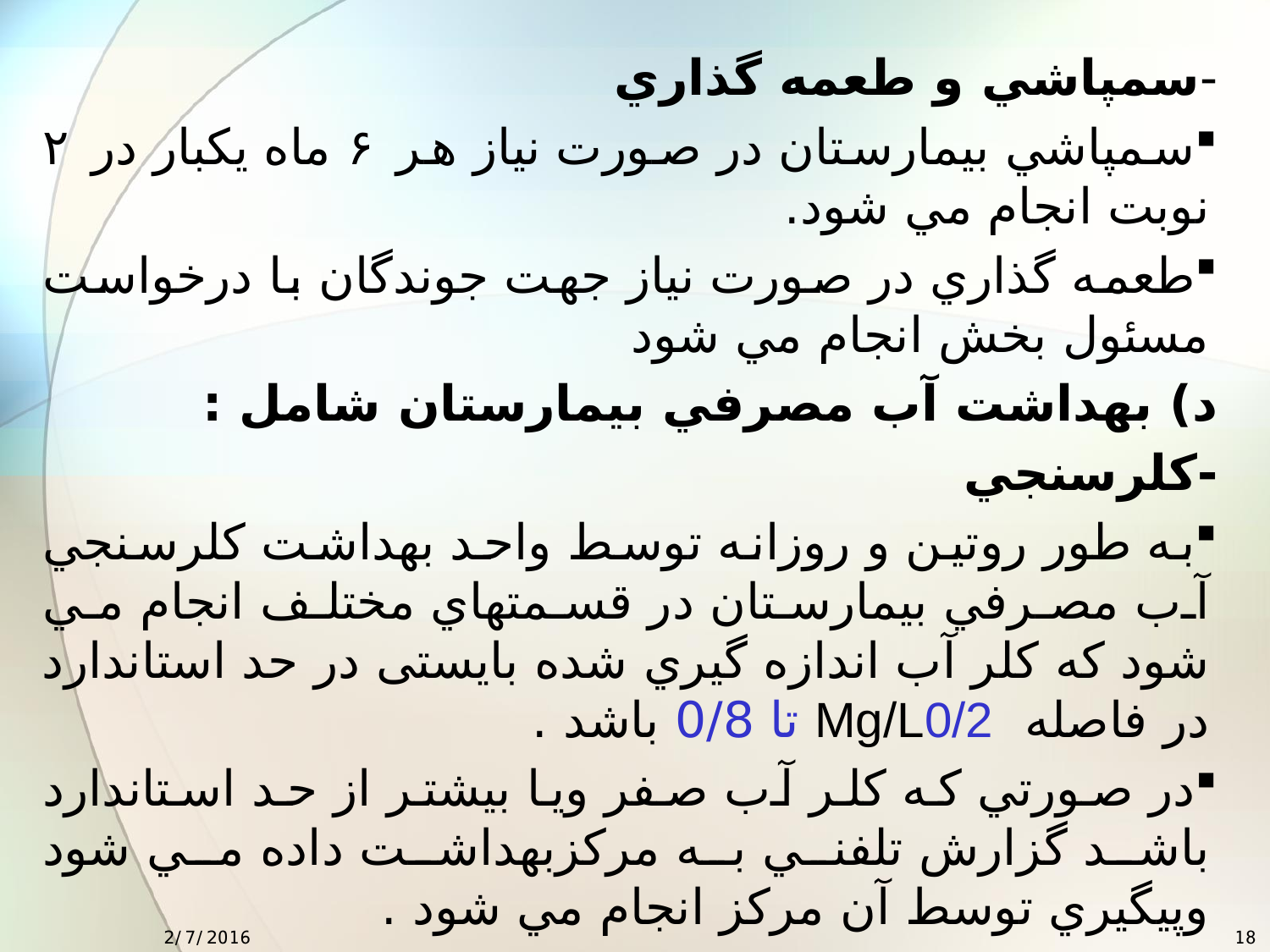

-سمپاشي و طعمه گذاري
سمپاشي بيمارستان در صورت نياز هر ۶ ماه يكبار در ۲ نوبت انجام مي شود.
طعمه گذاري در صورت نياز جهت جوندگان با درخواست مسئول بخش انجام مي شود
د) بهداشت آب مصرفي بيمارستان شامل :
-كلرسنجي
به طور روتين و روزانه توسط واحد بهداشت كلرسنجي آب مصرفي بيمارستان در قسمتهاي مختلف انجام مي شود که كلر آب اندازه گيري شده بایستی در حد استاندارد در فاصله  Mg/L0/2 تا 0/8 باشد .
در صورتي كه كلر آب صفر ويا بيشتر از حد استاندارد باشد گزارش تلفني به مركزبهداشت داده مي شود وپيگيري توسط آن مركز انجام مي شود .

2/7/2016
18